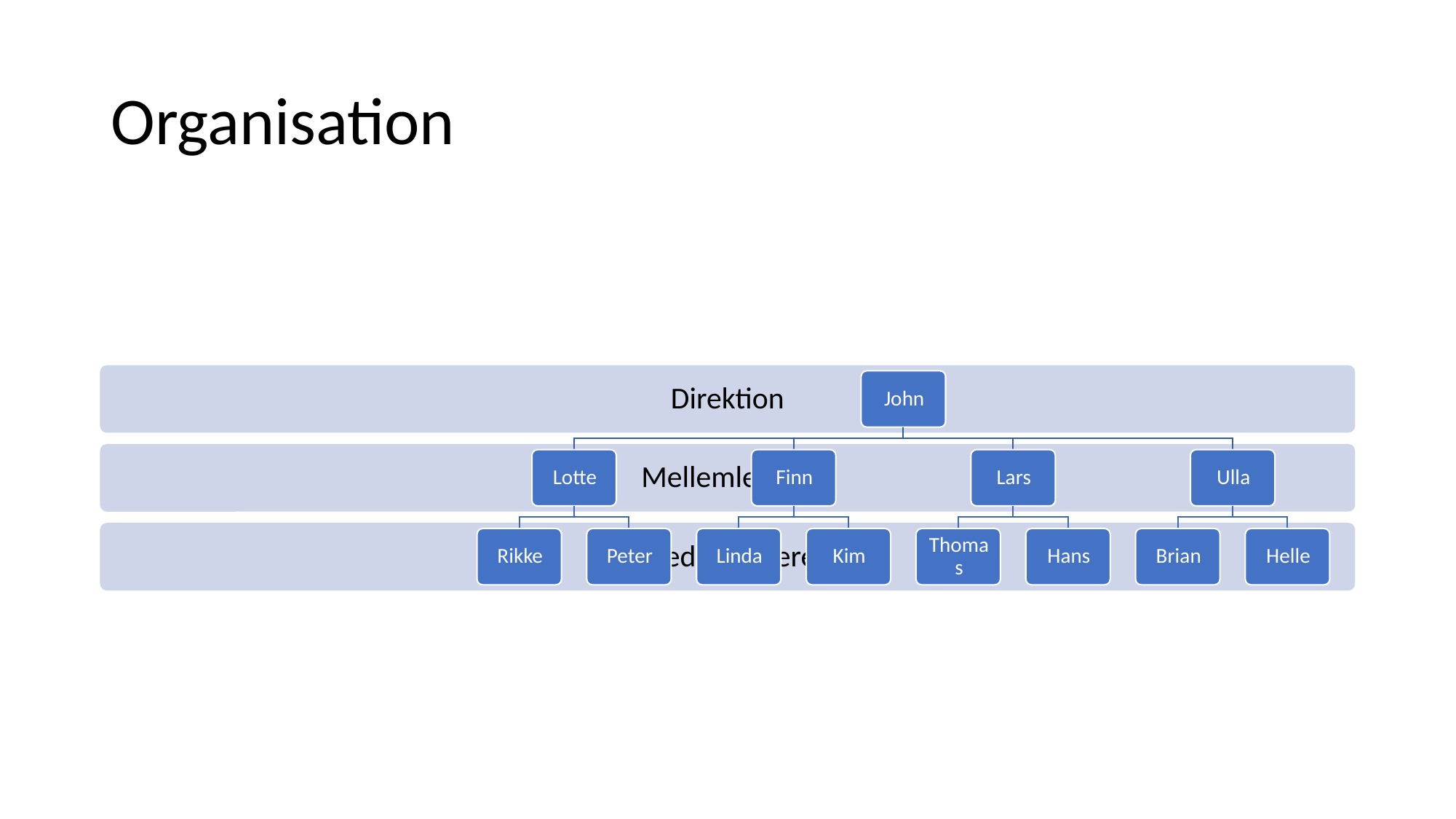

# Organisation
Medarbejdere
Mellemledere
Direktion
John
Lotte
Rikke
Peter
Finn
Linda
Kim
Lars
Thomas
Hans
Ulla
Brian
Helle